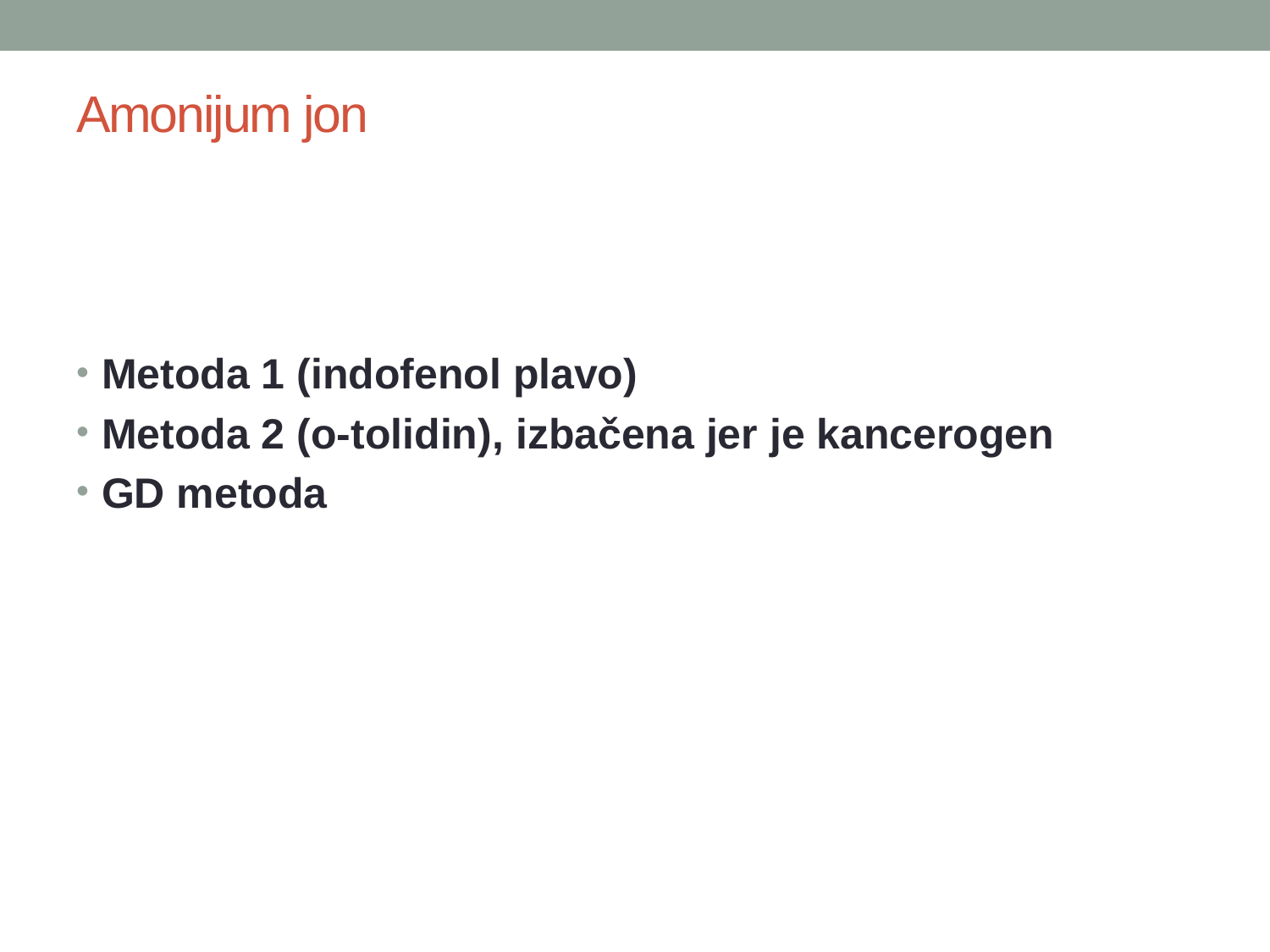

# Amonijum jon

Metoda 1 (indofenol plavo)
Metoda 2 (o-tolidin), izbačena jer je kancerogen
GD metoda